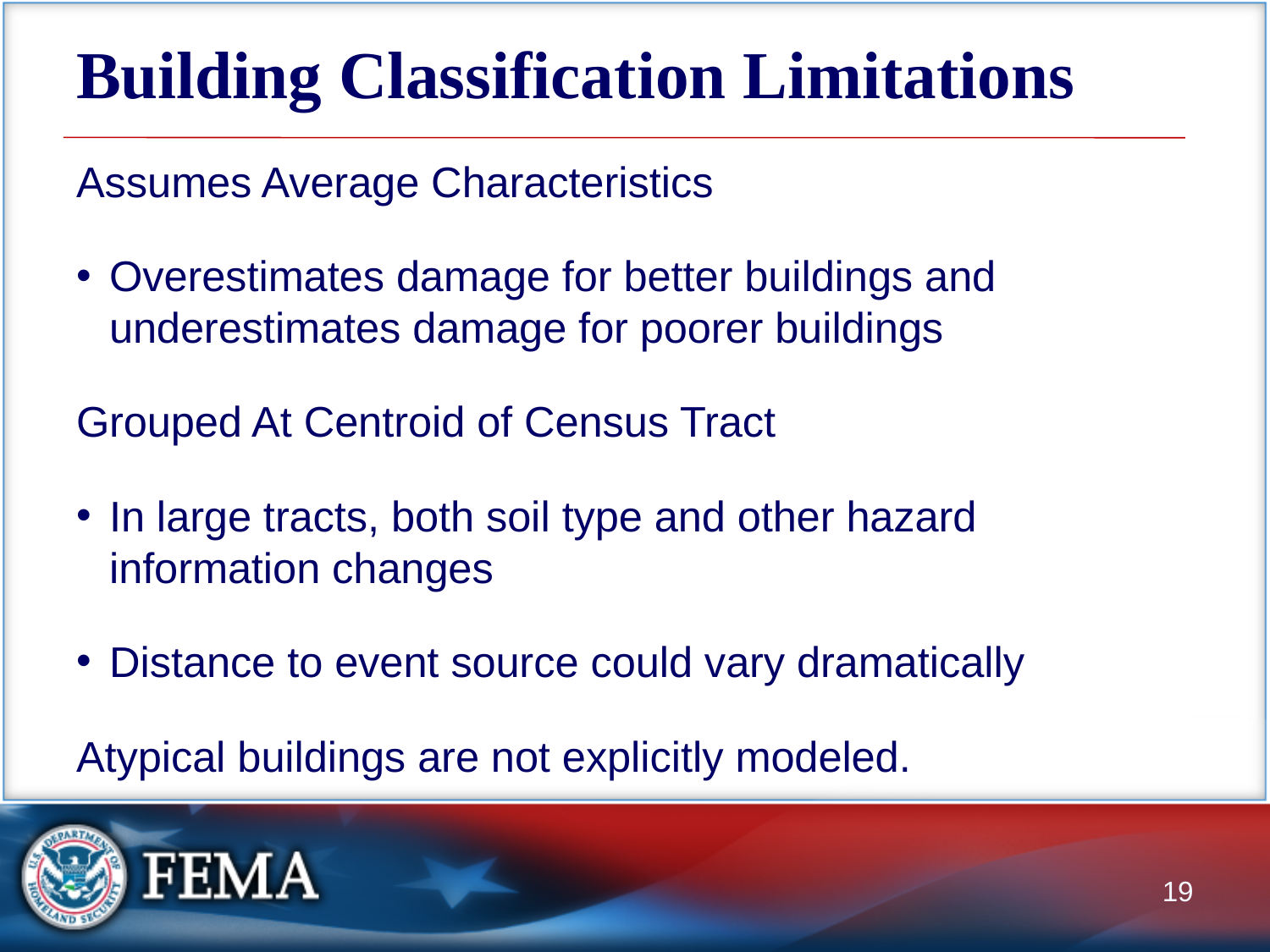

# Building Classification Limitations
Assumes Average Characteristics
Overestimates damage for better buildings and underestimates damage for poorer buildings
Grouped At Centroid of Census Tract
In large tracts, both soil type and other hazard information changes
Distance to event source could vary dramatically
Atypical buildings are not explicitly modeled.
19